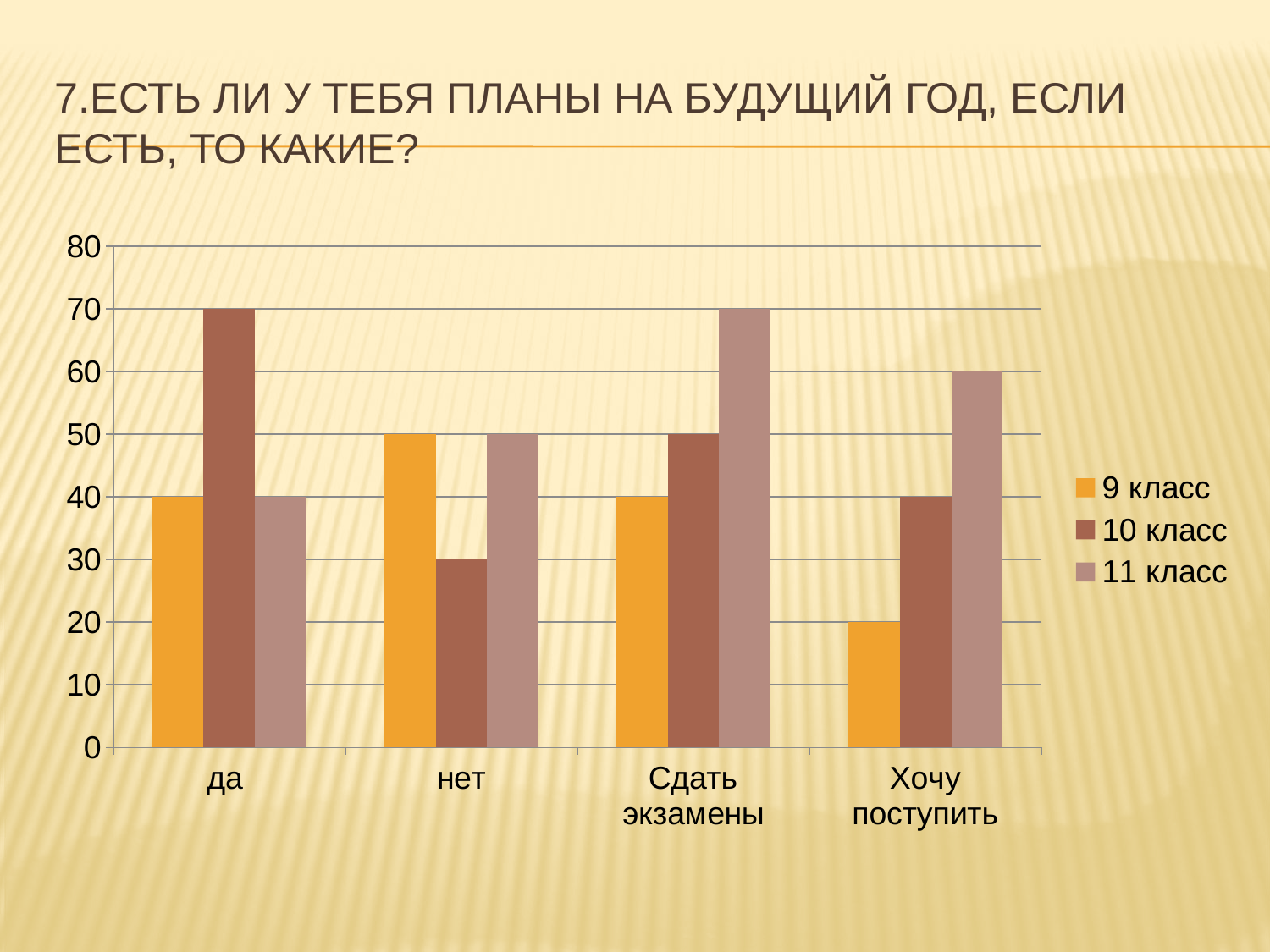

# 7.Есть ли у тебя планы на будущий год, если есть, то какие?

### Chart

| Category | 9 класс | 10 класс | 11 класс |
|---|---|---|---|
| да  | 40.0 | 70.0 | 40.0 |
| нет | 50.0 | 30.0 | 50.0 |
| Сдать экзамены | 40.0 | 50.0 | 70.0 |
| Хочу поступить | 20.0 | 40.0 | 60.0 |